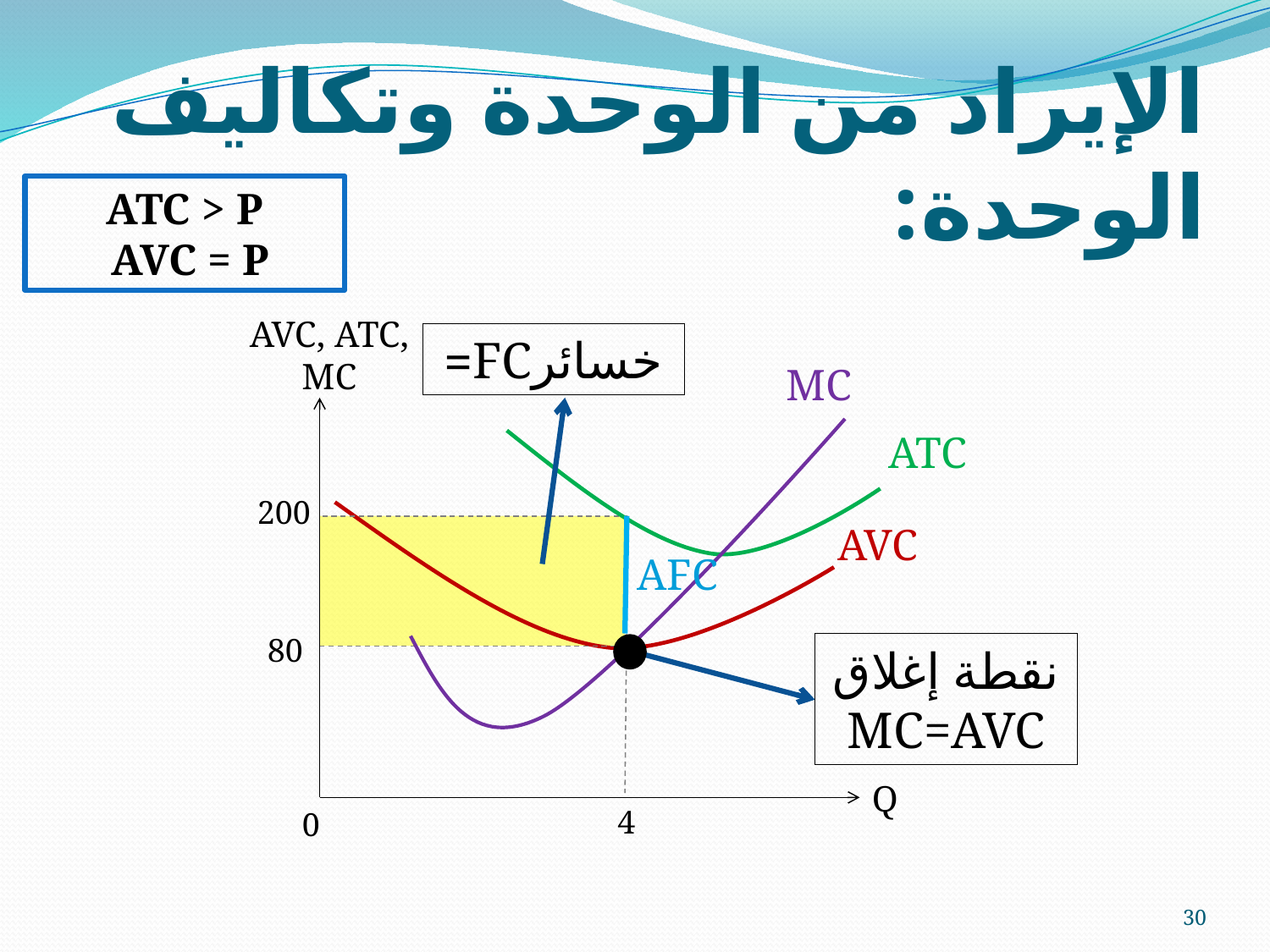

# الإيراد من الوحدة وتكاليف الوحدة:
ATC > P
 AVC = P
AVC, ATC, MC
خسائرFC=
MC

ATC

200
AVC

AFC
80
نقطة إغلاق
MC=AVC

Q
4
0
30